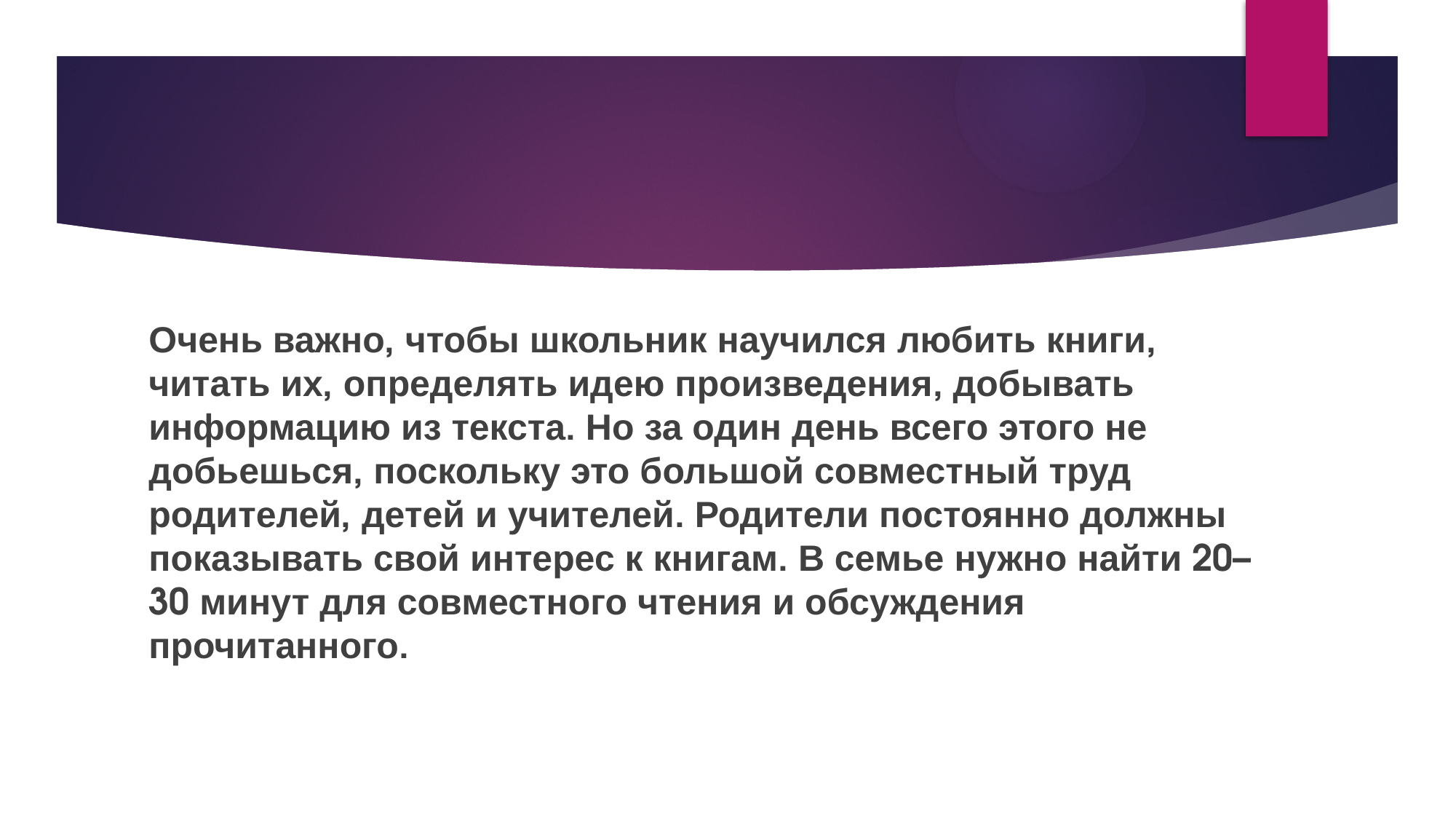

Очень важно, чтобы школьник научился любить книги, читать их, определять идею произведения, добывать информацию из текста. Но за один день всего этого не добьешься, поскольку это большой совместный труд родителей, детей и учителей. Родители постоянно должны показывать свой интерес к книгам. В семье нужно найти 20–30 минут для совместного чтения и обсуждения прочитанного.